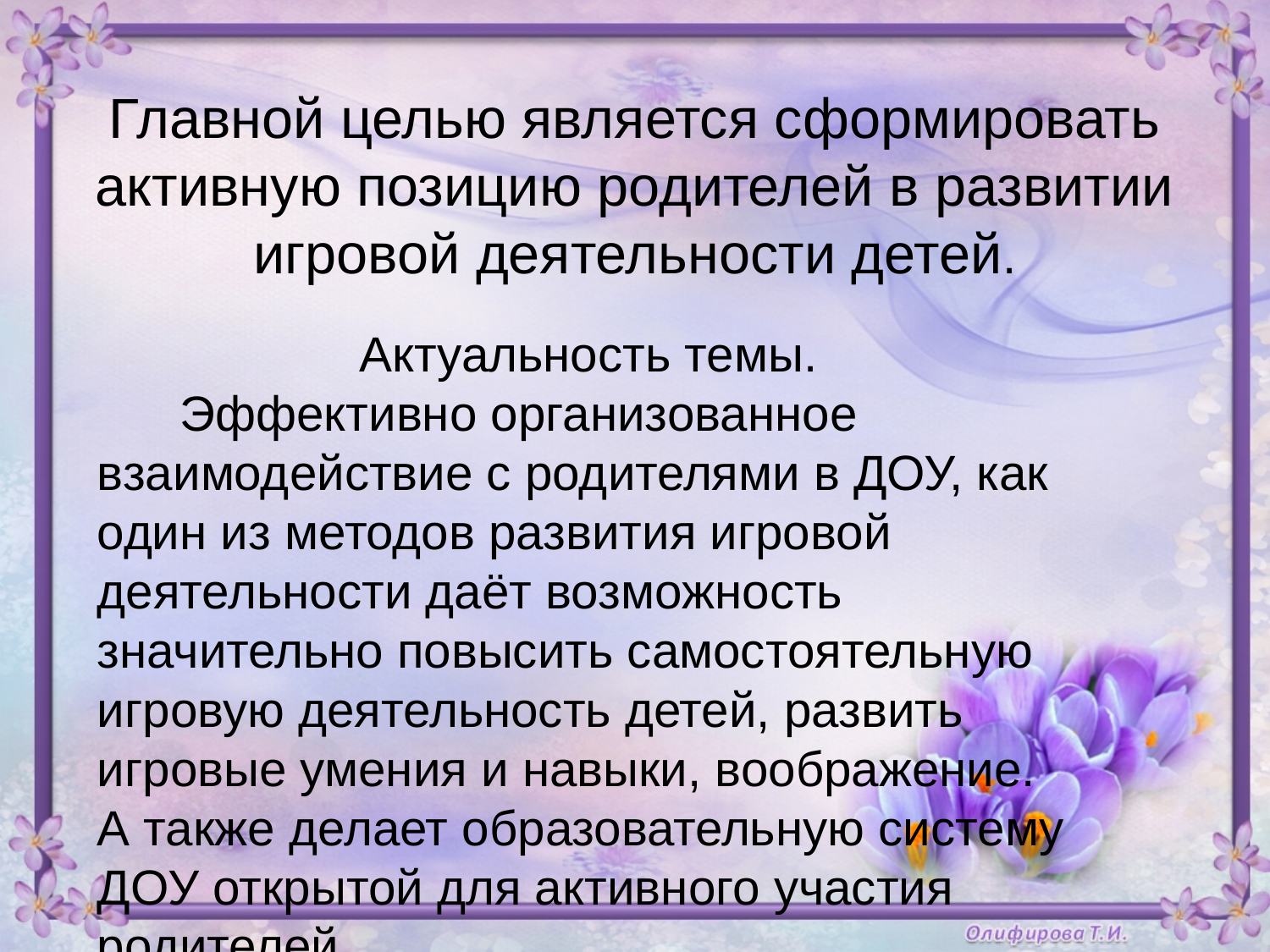

Главной целью является сформировать активную позицию родителей в развитии игровой деятельности детей.
 Актуальность темы.
      Эффективно организованное взаимодействие с родителями в ДОУ, как один из методов развития игровой деятельности даёт возможность значительно повысить самостоятельную игровую деятельность детей, развить игровые умения и навыки, воображение. А также делает образовательную систему ДОУ открытой для активного участия родителей